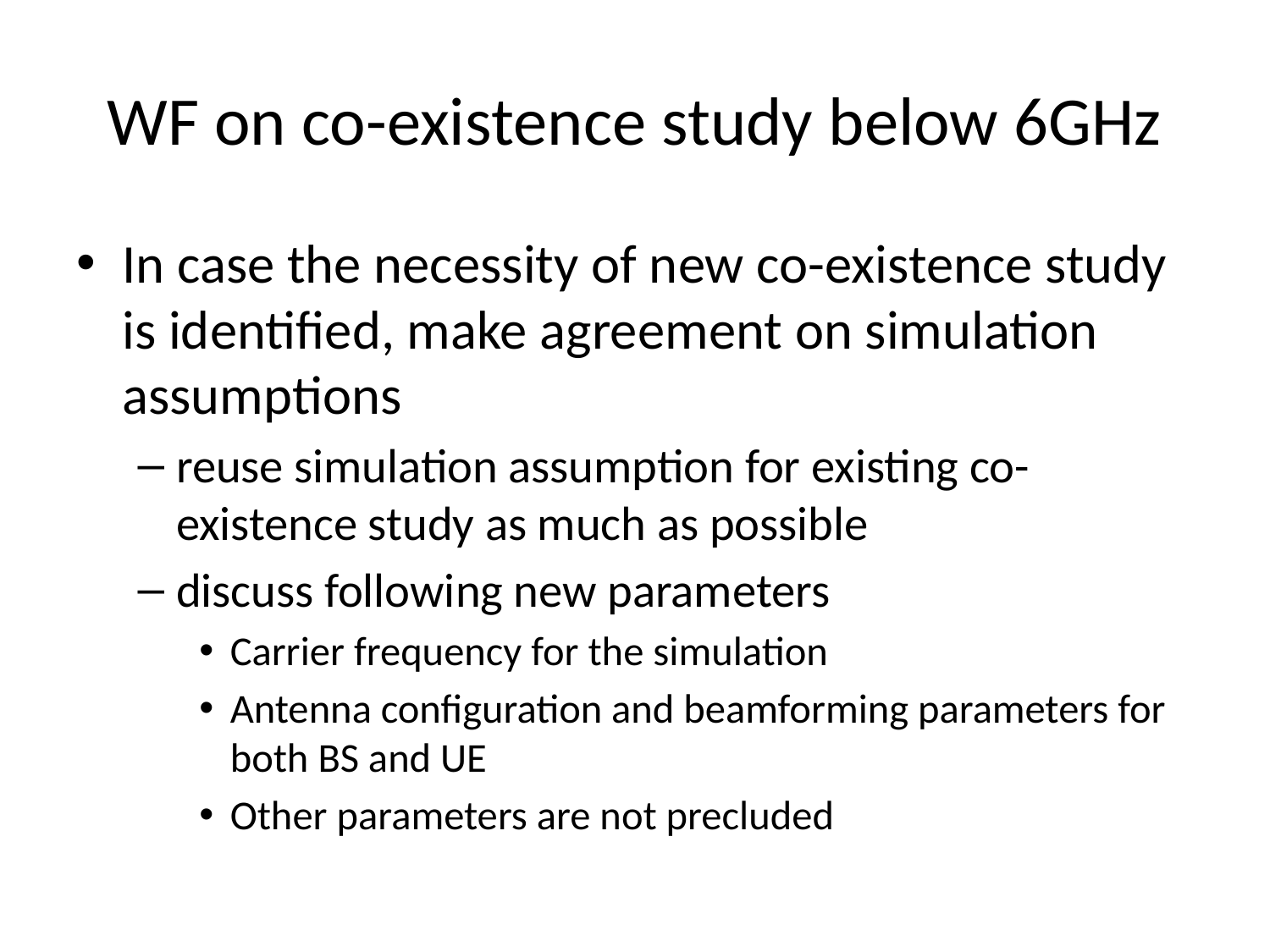

# WF on co-existence study below 6GHz
In case the necessity of new co-existence study is identified, make agreement on simulation assumptions
reuse simulation assumption for existing co-existence study as much as possible
discuss following new parameters
Carrier frequency for the simulation
Antenna configuration and beamforming parameters for both BS and UE
Other parameters are not precluded